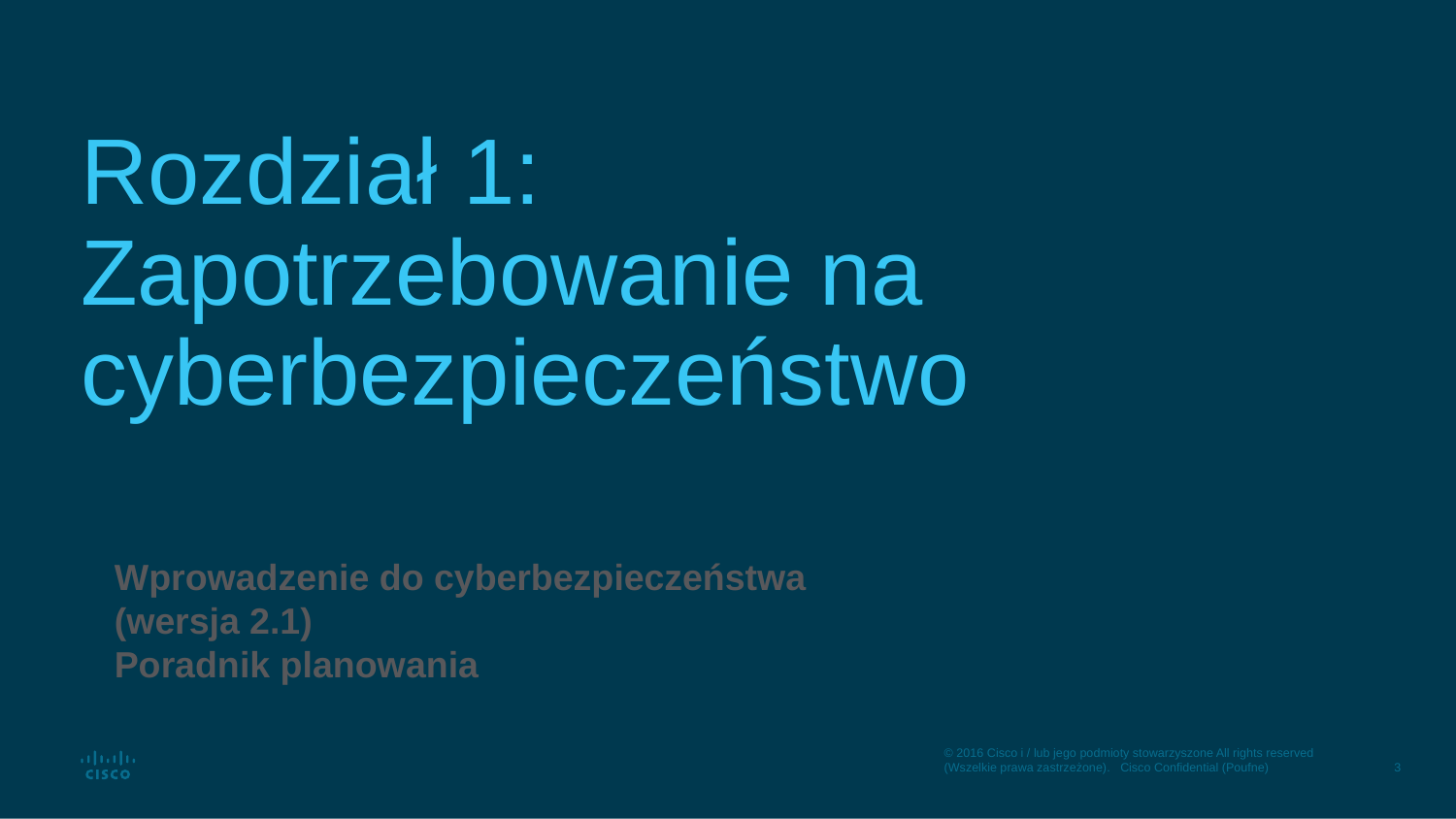

# Rozdział 1: Zapotrzebowanie na cyberbezpieczeństwo
Wprowadzenie do cyberbezpieczeństwa (wersja 2.1)
Poradnik planowania